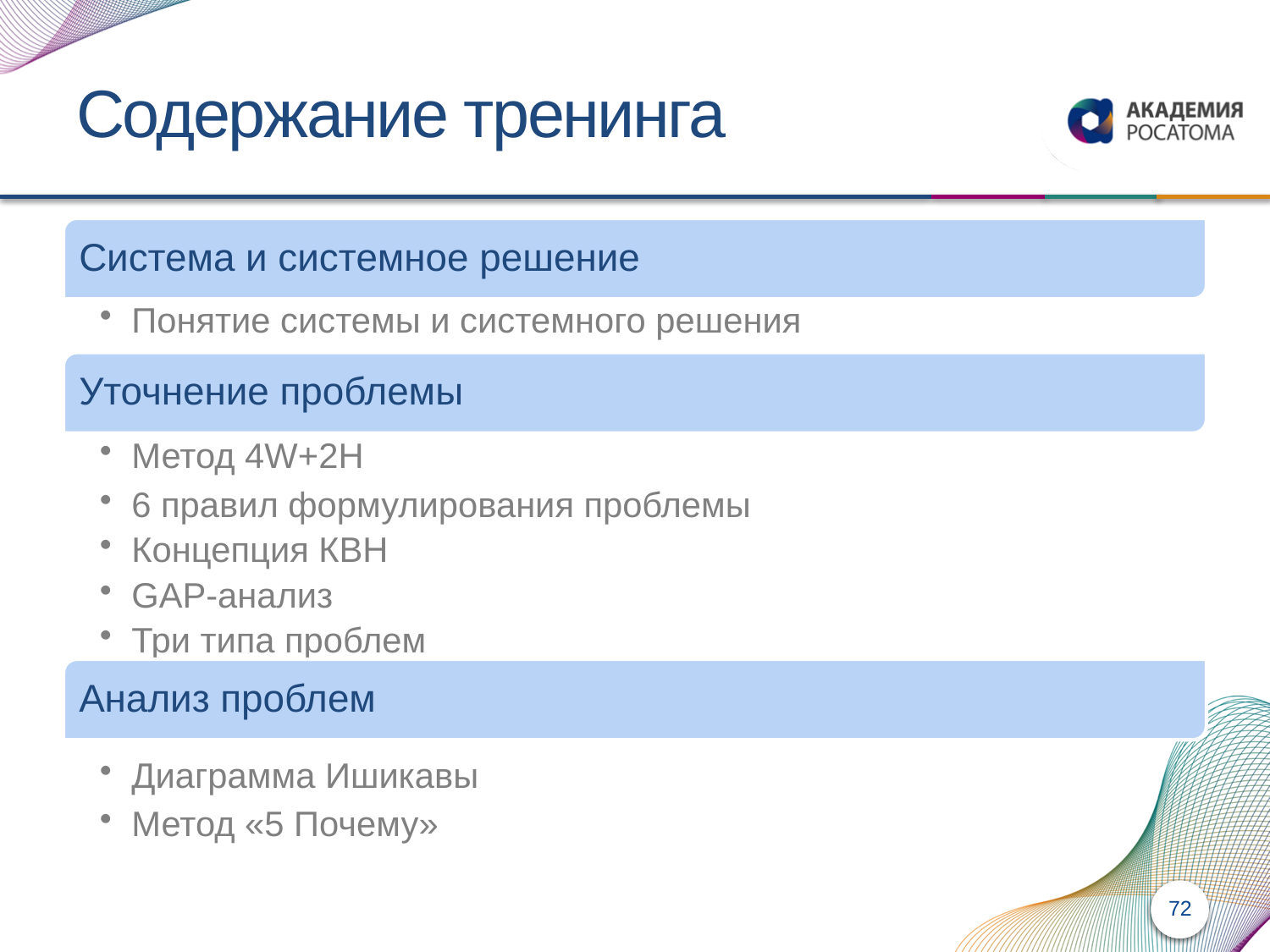

# Содержание тренинга
Система и системное решение
Понятие системы и системного решения
Уточнение проблемы
Метод 4W+2H
6 правил формулирования проблемы
Концепция КВН
GAP-анализ
Три типа проблем
Анализ проблем
Диаграмма Ишикавы
Метод «5 Почему»
72